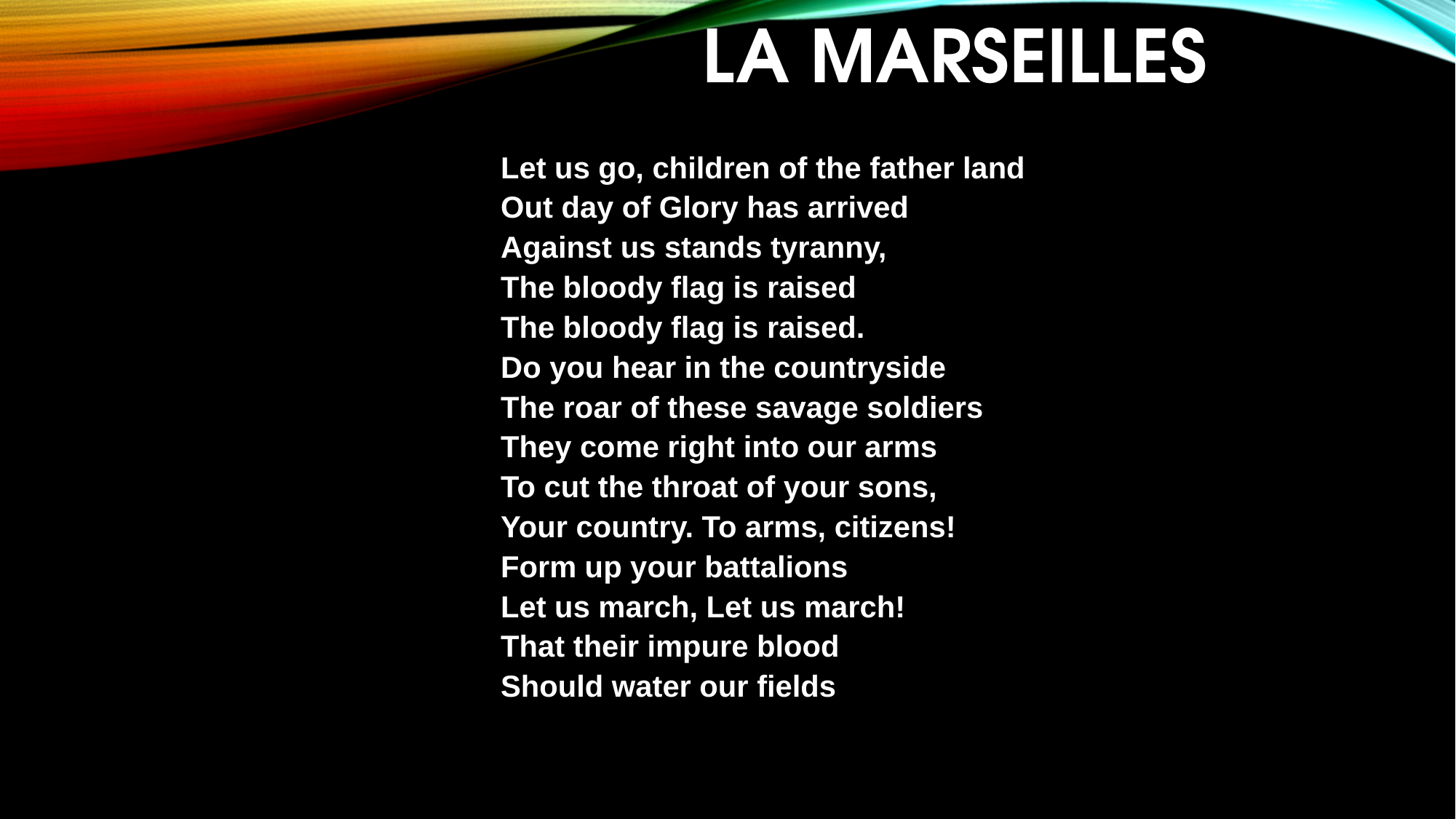

# La Marseilles
|  | Let us go, children of the father land Out day of Glory has arrived Against us stands tyranny, The bloody flag is raised The bloody flag is raised. Do you hear in the countryside The roar of these savage soldiers They come right into our arms To cut the throat of your sons, Your country. To arms, citizens! Form up your battalions Let us march, Let us march! That their impure blood Should water our fields |
| --- | --- |